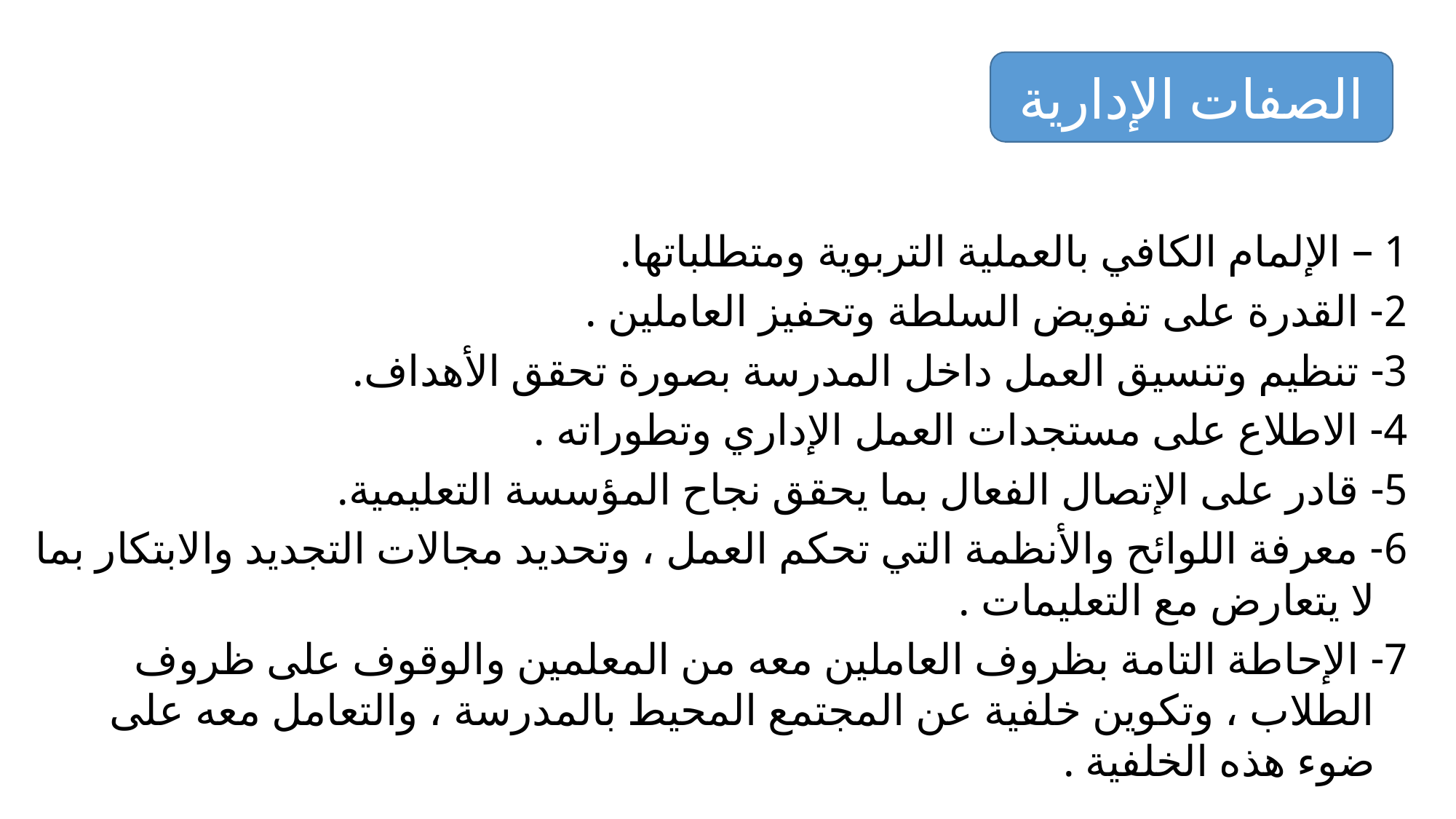

الصفات الإدارية
1 – الإلمام الكافي بالعملية التربوية ومتطلباتها.
2- القدرة على تفويض السلطة وتحفيز العاملين .
3- تنظيم وتنسيق العمل داخل المدرسة بصورة تحقق الأهداف.
4- الاطلاع على مستجدات العمل الإداري وتطوراته .
5- قادر على الإتصال الفعال بما يحقق نجاح المؤسسة التعليمية.
6- معرفة اللوائح والأنظمة التي تحكم العمل ، وتحديد مجالات التجديد والابتكار بما لا يتعارض مع التعليمات .
7- الإحاطة التامة بظروف العاملين معه من المعلمين والوقوف على ظروف الطلاب ، وتكوين خلفية عن المجتمع المحيط بالمدرسة ، والتعامل معه على ضوء هذه الخلفية .